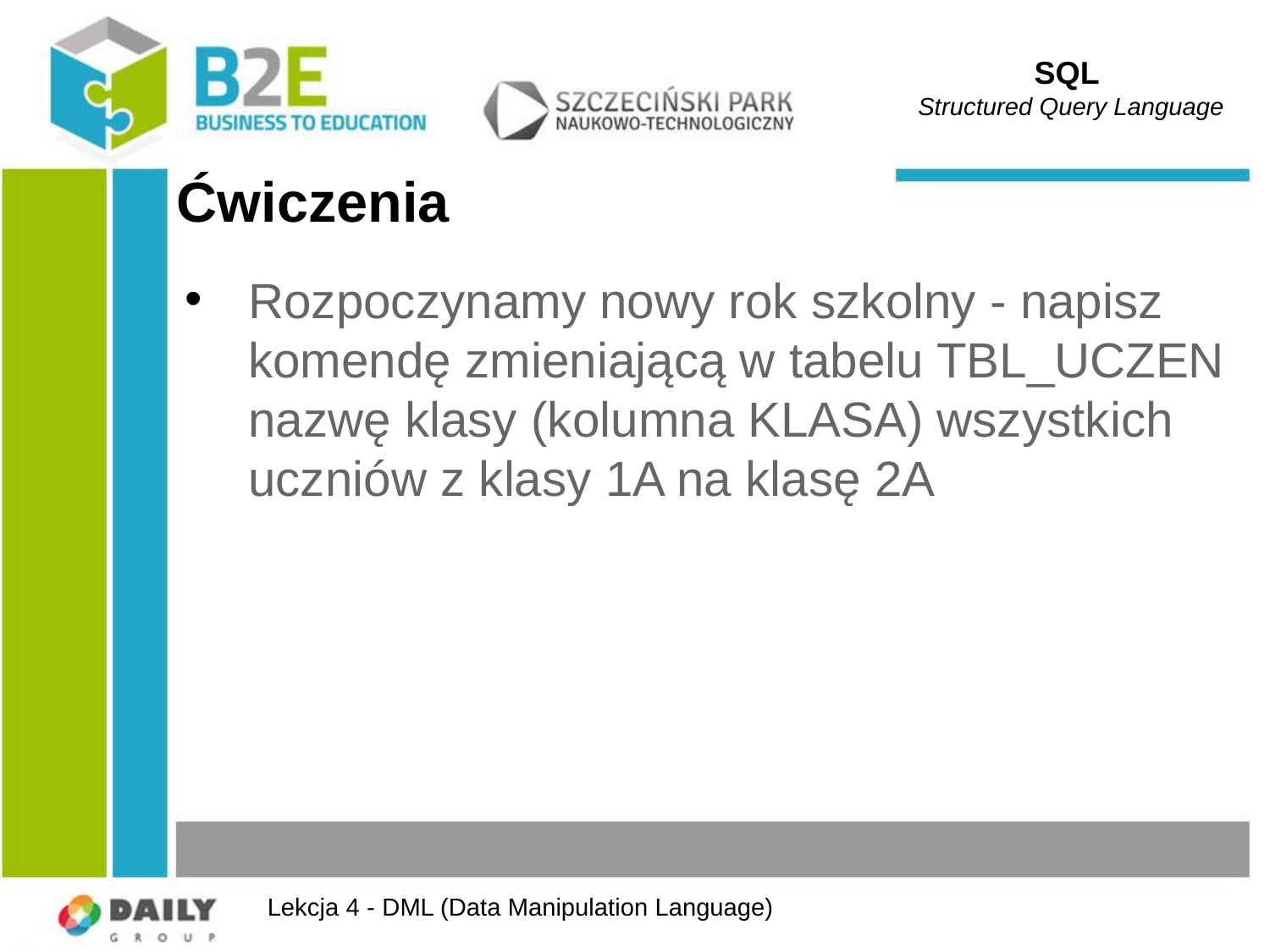

SQL
Structured Query Language
# Ćwiczenia
Rozpoczynamy nowy rok szkolny - napisz komendę zmieniającą w tabelu TBL_UCZEN nazwę klasy (kolumna KLASA) wszystkich uczniów z klasy 1A na klasę 2A
Lekcja 4 - DML (Data Manipulation Language)